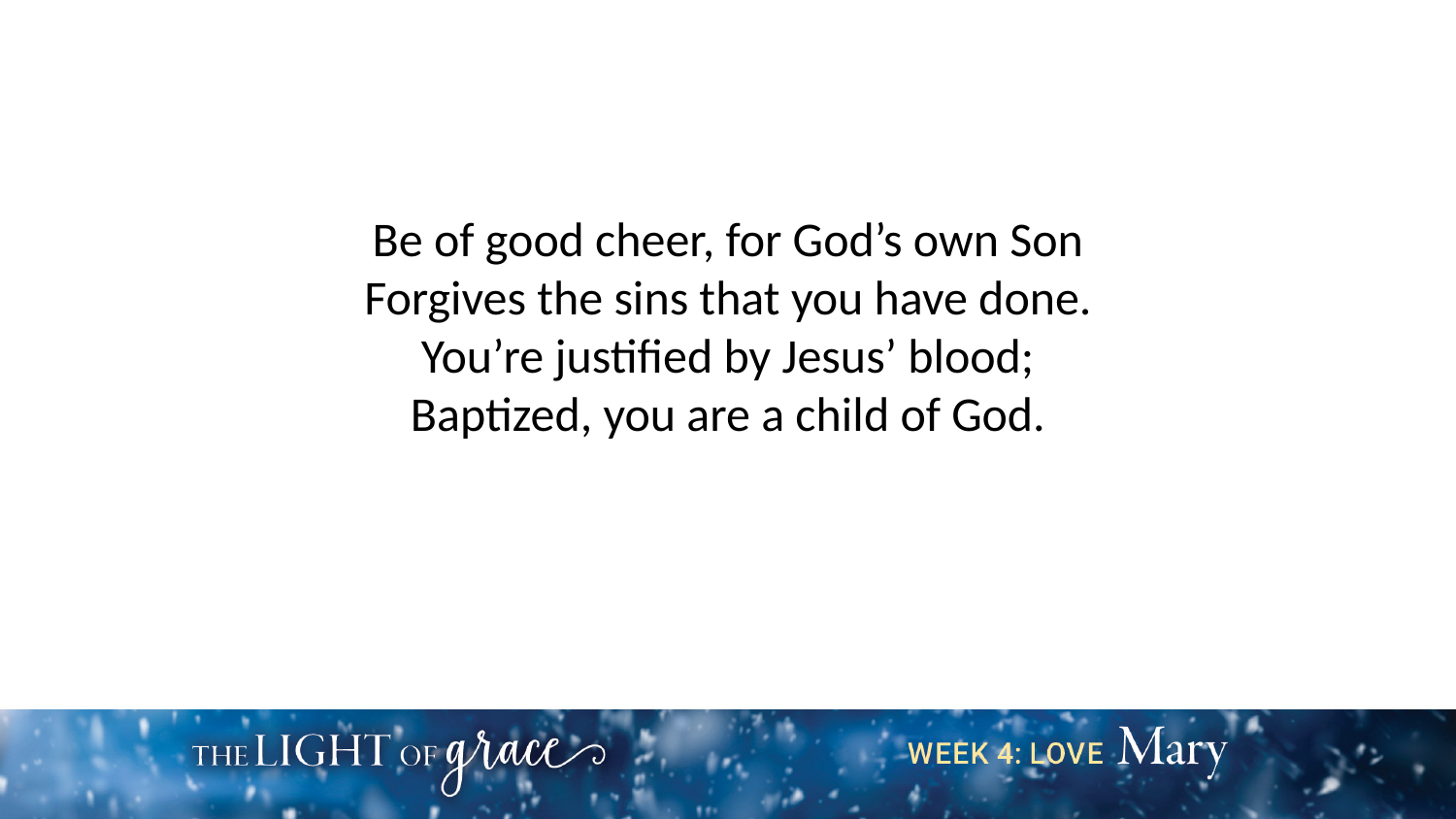

Be of good cheer, for God’s own Son
Forgives the sins that you have done.
You’re justified by Jesus’ blood;
Baptized, you are a child of God.